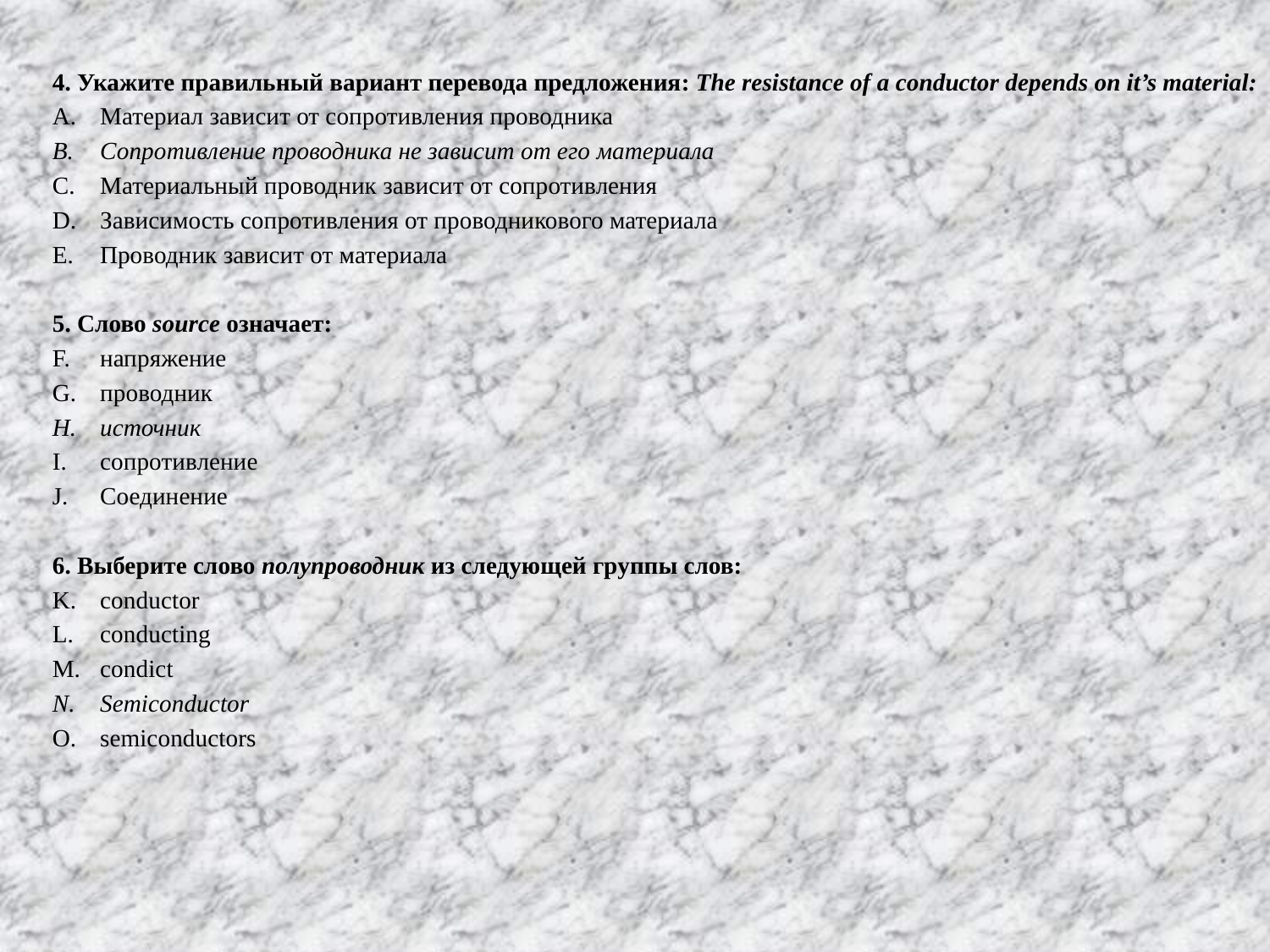

4. Укажите правильный вариант перевода предложения: The resistance of a conductor depends on it’s material:
Материал зависит от сопротивления проводника
Сопротивление проводника не зависит от его материала
Материальный проводник зависит от сопротивления
Зависимость сопротивления от проводникового материала
Проводник зависит от материала

5. Слово source означает:
напряжение
проводник
источник
сопротивление
Соединение

6. Выберите слово полупроводник из следующей группы слов:
conductor
conducting
condict
Semiconductor
semiconductors